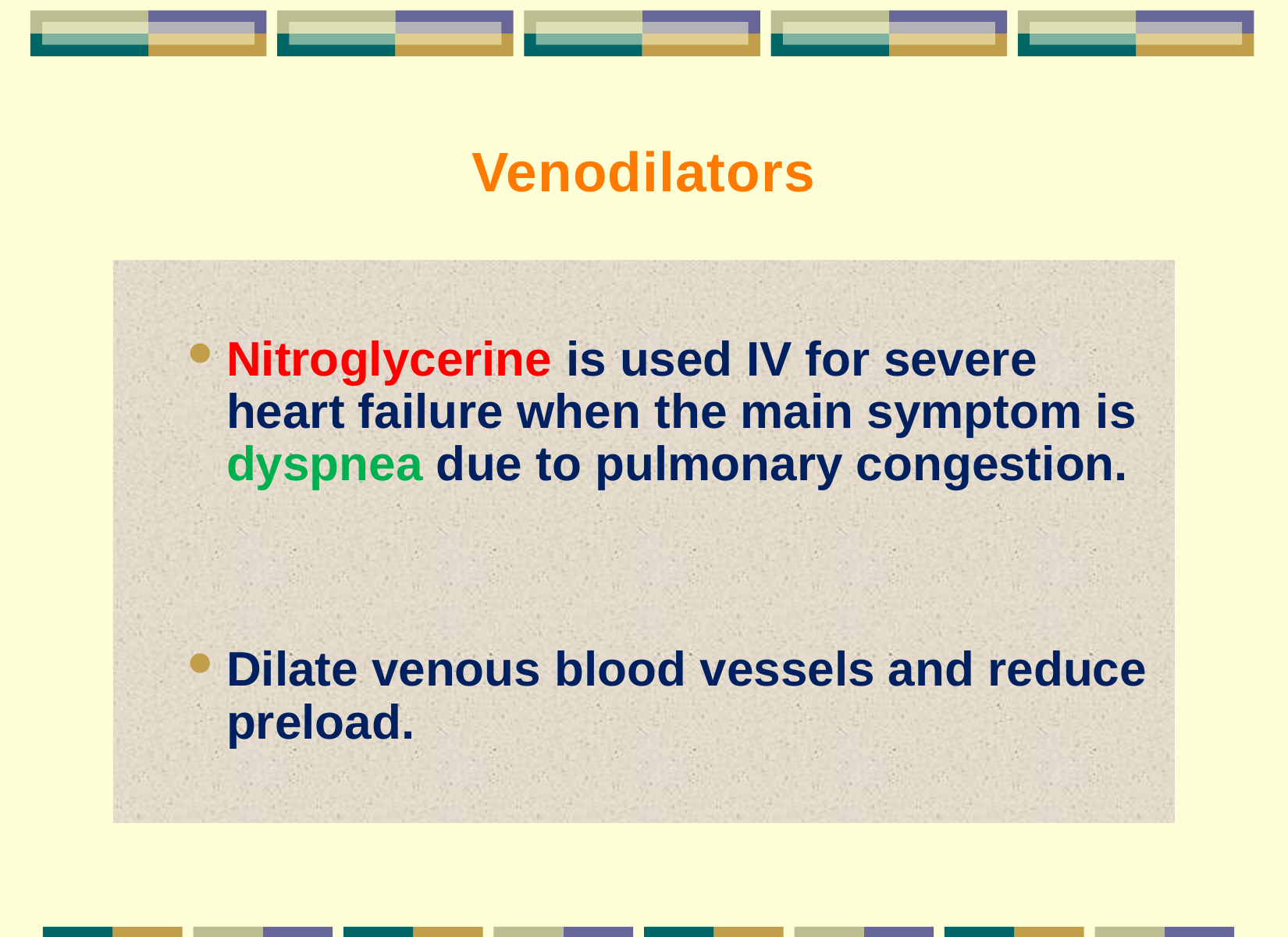

# Venodilators

Nitroglycerine is used IV for severe heart failure when the main symptom is dyspnea due to pulmonary congestion.

Dilate venous blood vessels and reduce preload.